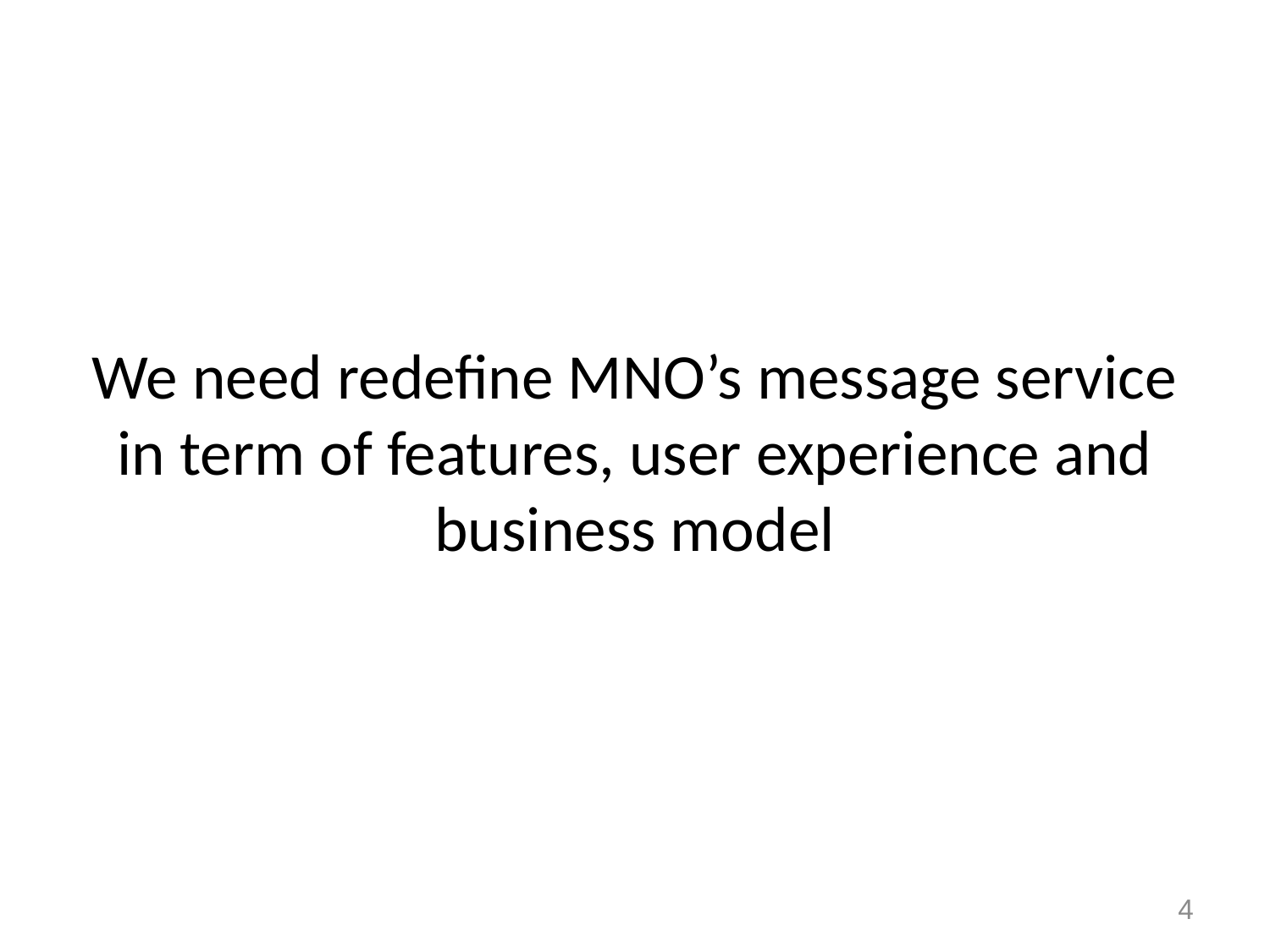

# We need redefine MNO’s message service in term of features, user experience and business model
4